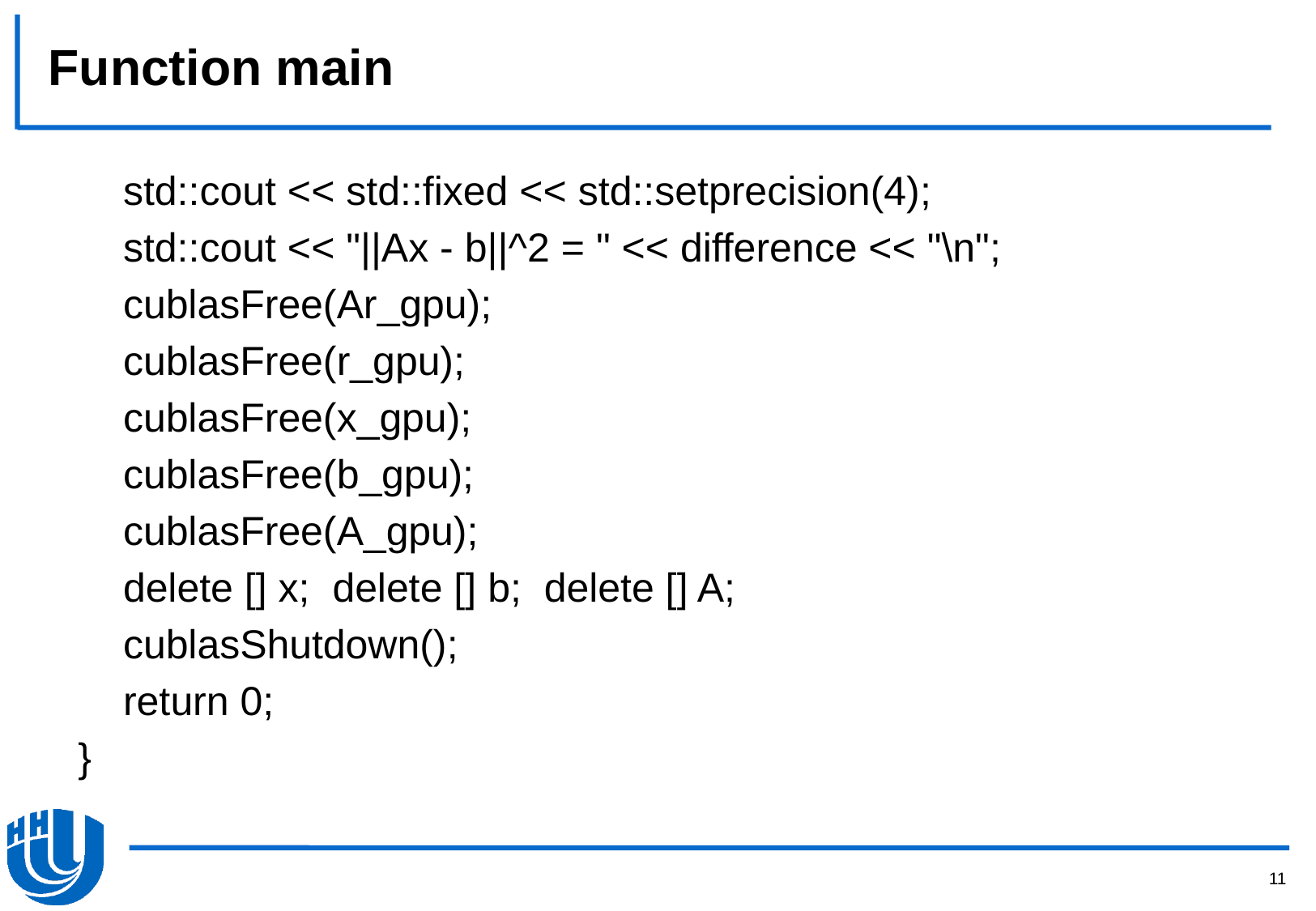

# Function main
    std::cout << std::fixed << std::setprecision(4);
    std::cout << "||Ax - b||^2 = " << difference << "\n";
    cublasFree(Ar_gpu);
    cublasFree(r_gpu);
    cublasFree(x_gpu);
    cublasFree(b_gpu);
    cublasFree(A_gpu);
    delete [] x;  delete [] b;  delete [] A;
    cublasShutdown();
    return 0;
}

11